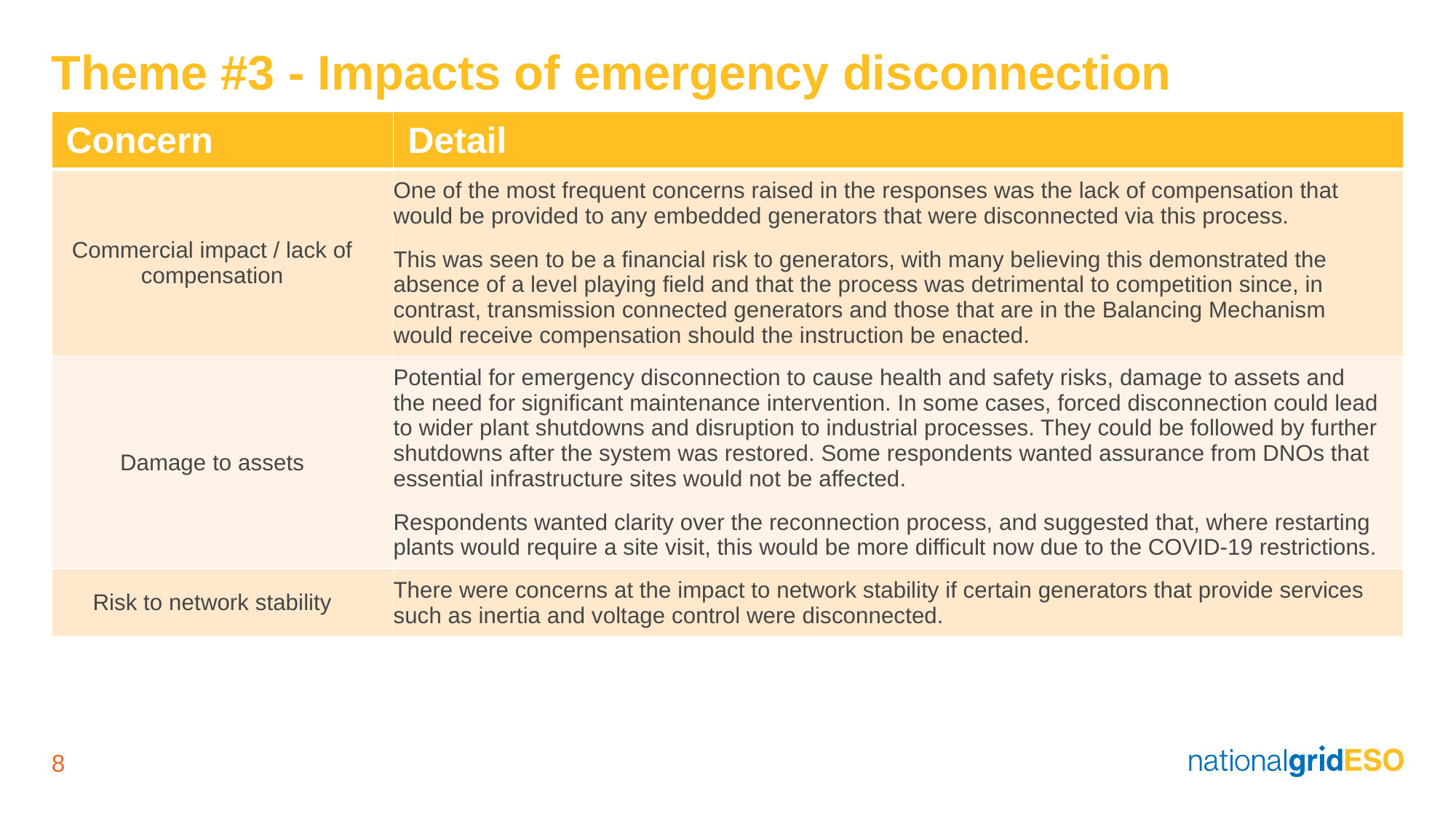

# Theme #3 - Impacts of emergency disconnection
| Concern | Detail |
| --- | --- |
| Commercial impact / lack of compensation | One of the most frequent concerns raised in the responses was the lack of compensation that would be provided to any embedded generators that were disconnected via this process. This was seen to be a financial risk to generators, with many believing this demonstrated the absence of a level playing field and that the process was detrimental to competition since, in contrast, transmission connected generators and those that are in the Balancing Mechanism would receive compensation should the instruction be enacted. |
| Damage to assets | Potential for emergency disconnection to cause health and safety risks, damage to assets and the need for significant maintenance intervention. In some cases, forced disconnection could lead to wider plant shutdowns and disruption to industrial processes. They could be followed by further shutdowns after the system was restored. Some respondents wanted assurance from DNOs that essential infrastructure sites would not be affected. Respondents wanted clarity over the reconnection process, and suggested that, where restarting plants would require a site visit, this would be more difficult now due to the COVID-19 restrictions. |
| Risk to network stability | There were concerns at the impact to network stability if certain generators that provide services such as inertia and voltage control were disconnected. |